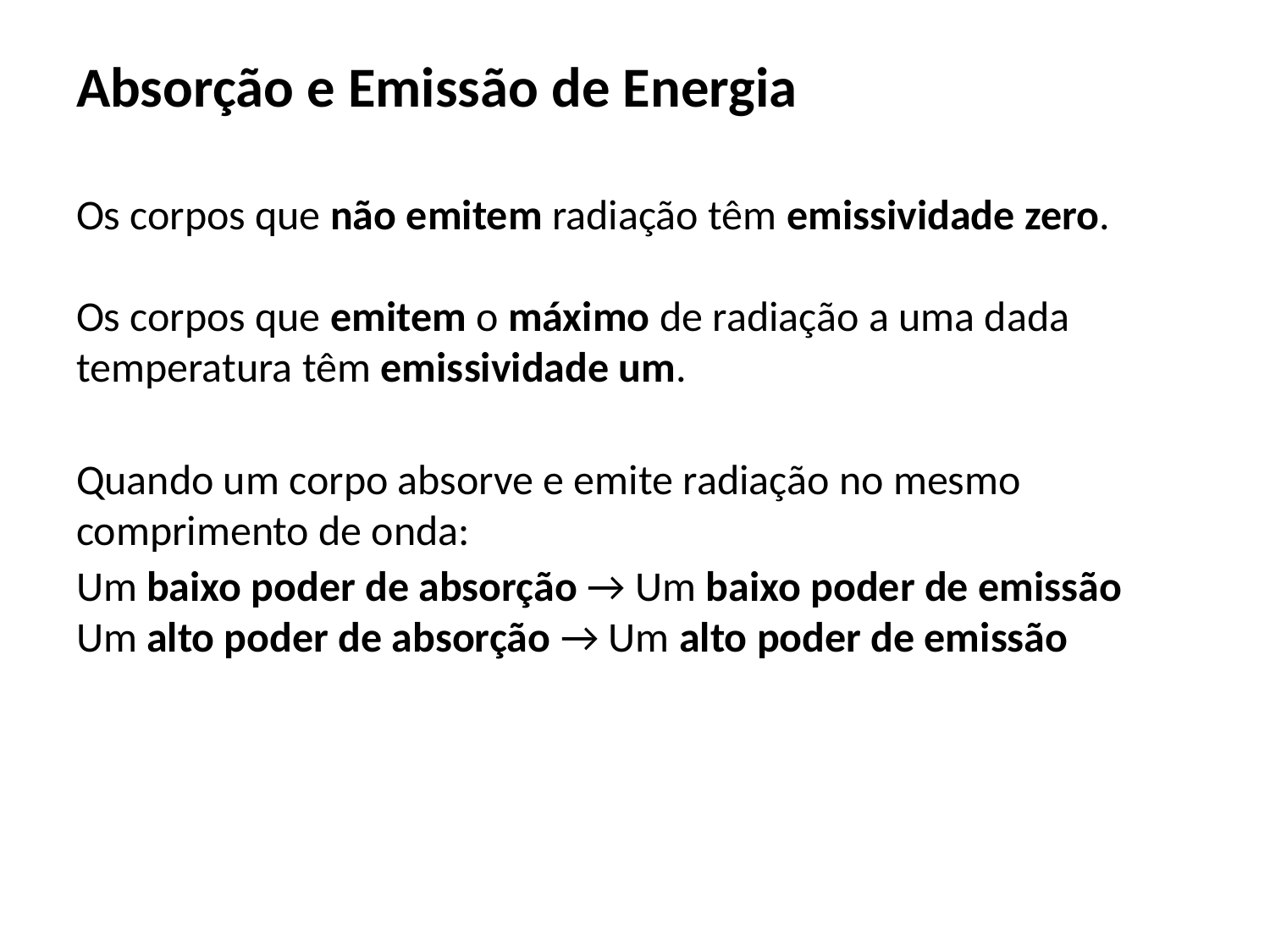

Absorção e Emissão de Energia
Os corpos que não emitem radiação têm emissividade zero.

Os corpos que emitem o máximo de radiação a uma dada temperatura têm emissividade um.

Quando um corpo absorve e emite radiação no mesmo comprimento de onda:
Um baixo poder de absorção → Um baixo poder de emissão
Um alto poder de absorção → Um alto poder de emissão